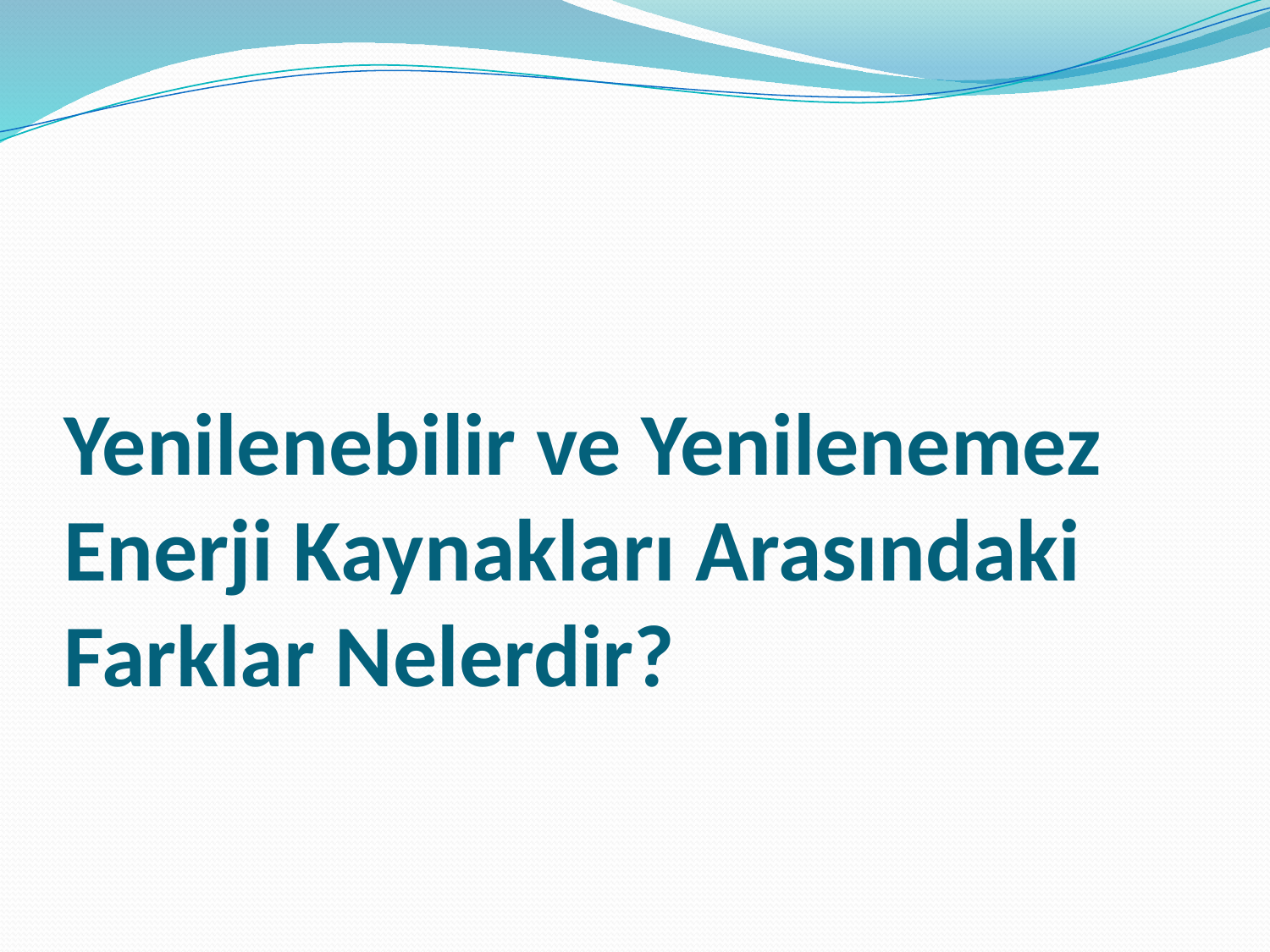

# Yenilenebilir ve Yenilenemez Enerji Kaynakları Arasındaki Farklar Nelerdir?